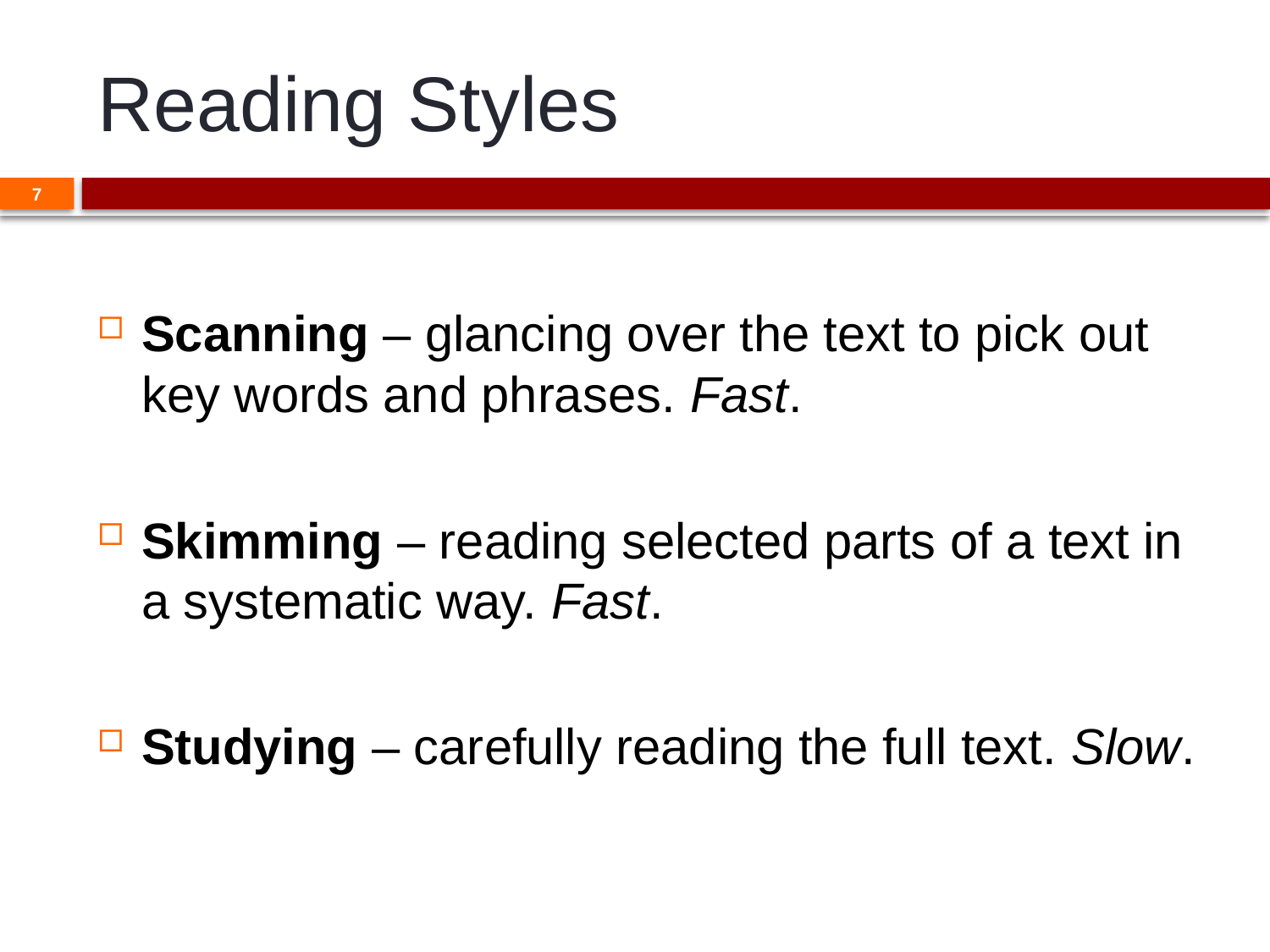

# Reading Styles
7

Scanning – glancing over the text to pick out key words and phrases. Fast.

Skimming – reading selected parts of a text in a systematic way. Fast.

Studying – carefully reading the full text. Slow.